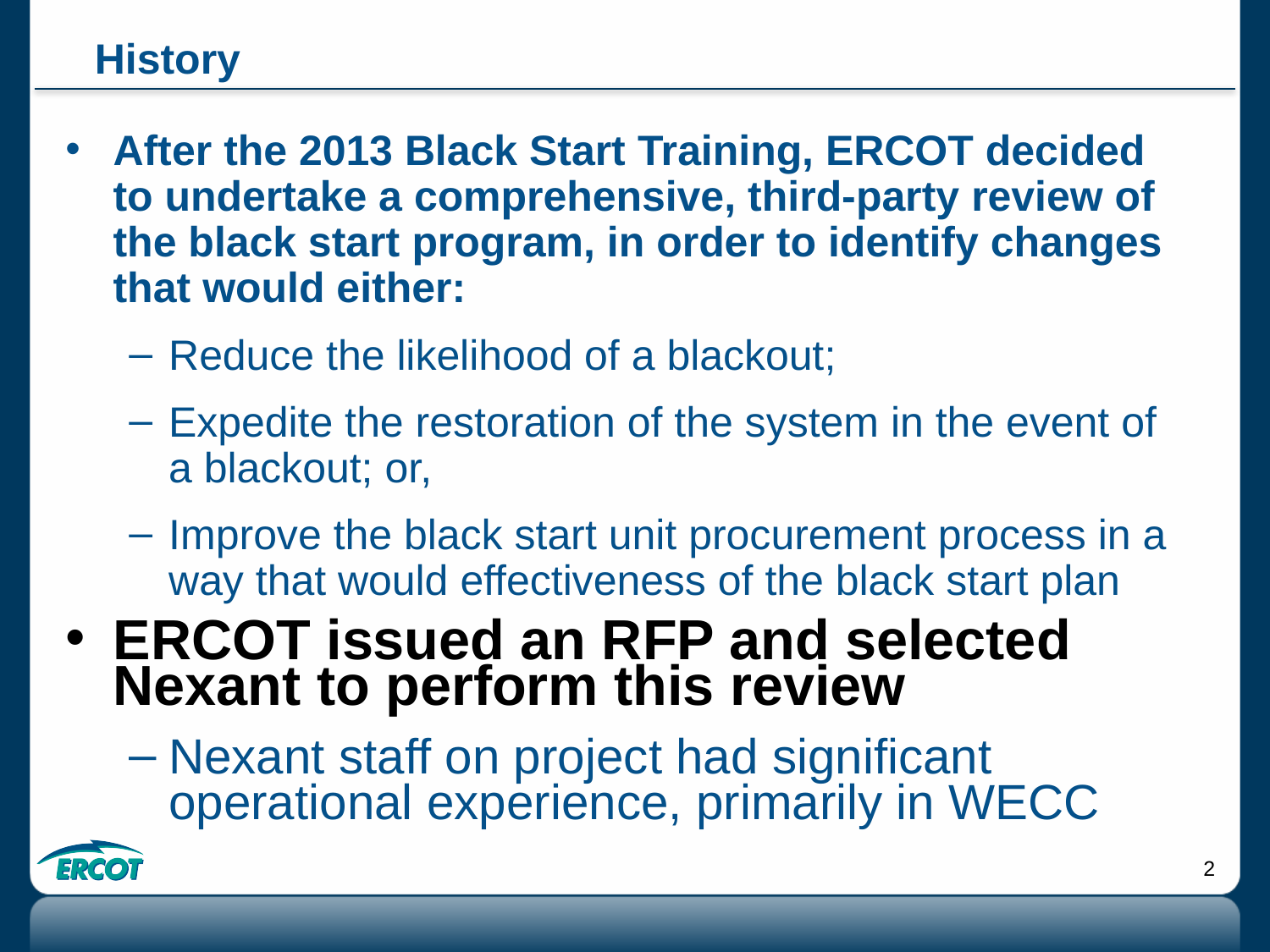

# History
After the 2013 Black Start Training, ERCOT decided to undertake a comprehensive, third-party review of the black start program, in order to identify changes that would either:
Reduce the likelihood of a blackout;
Expedite the restoration of the system in the event of a blackout; or,
Improve the black start unit procurement process in a way that would effectiveness of the black start plan
ERCOT issued an RFP and selected Nexant to perform this review
Nexant staff on project had significant operational experience, primarily in WECC